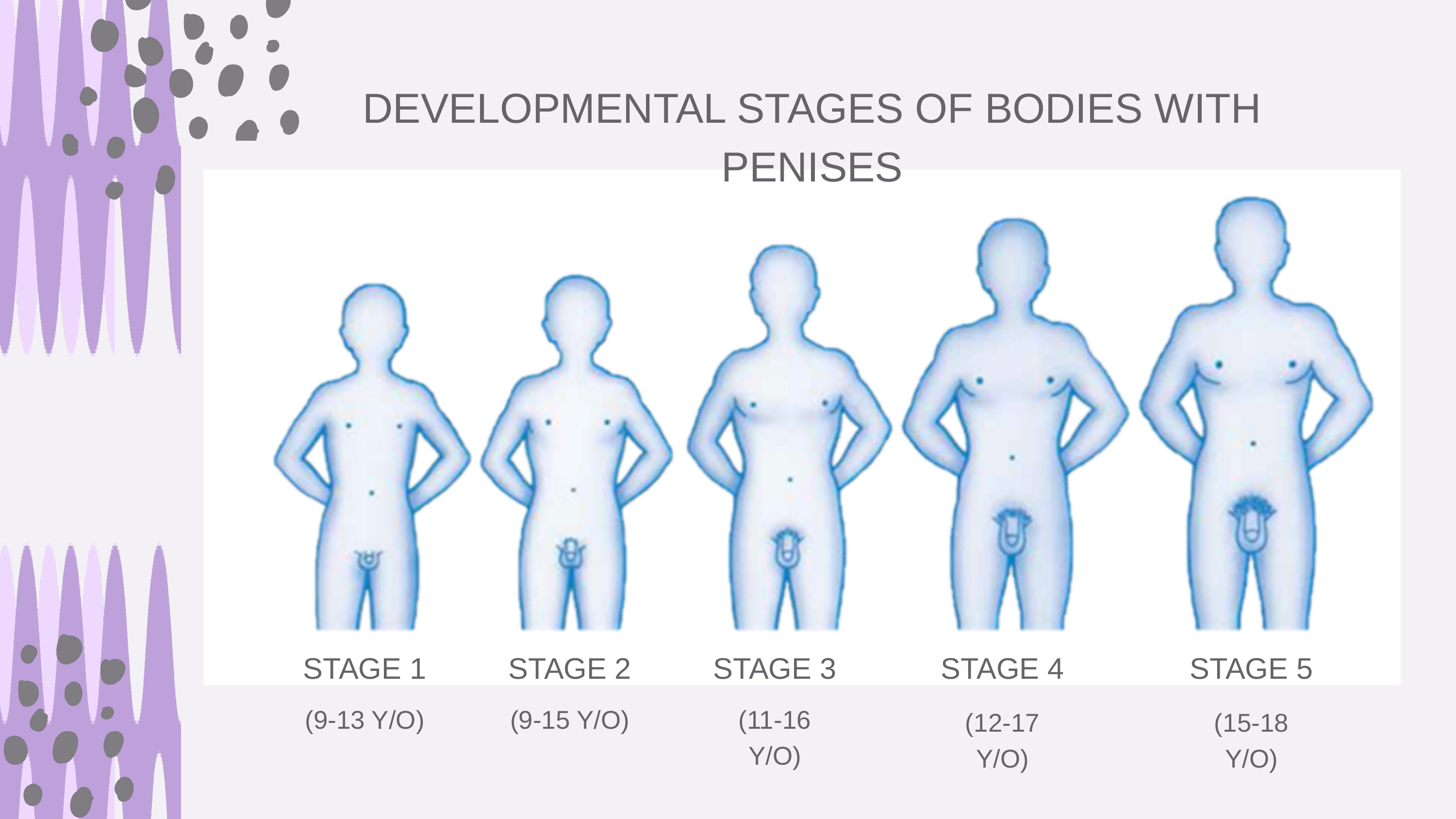

DEVELOPMENTAL STAGES OF BODIES WITH PENISES

STAGE 1
STAGE 2
STAGE 3
STAGE 4
STAGE 5
(9-13 Y/O)
(9-15 Y/O)
(11-16 Y/O)
(12-17 Y/O)
(15-18 Y/O)